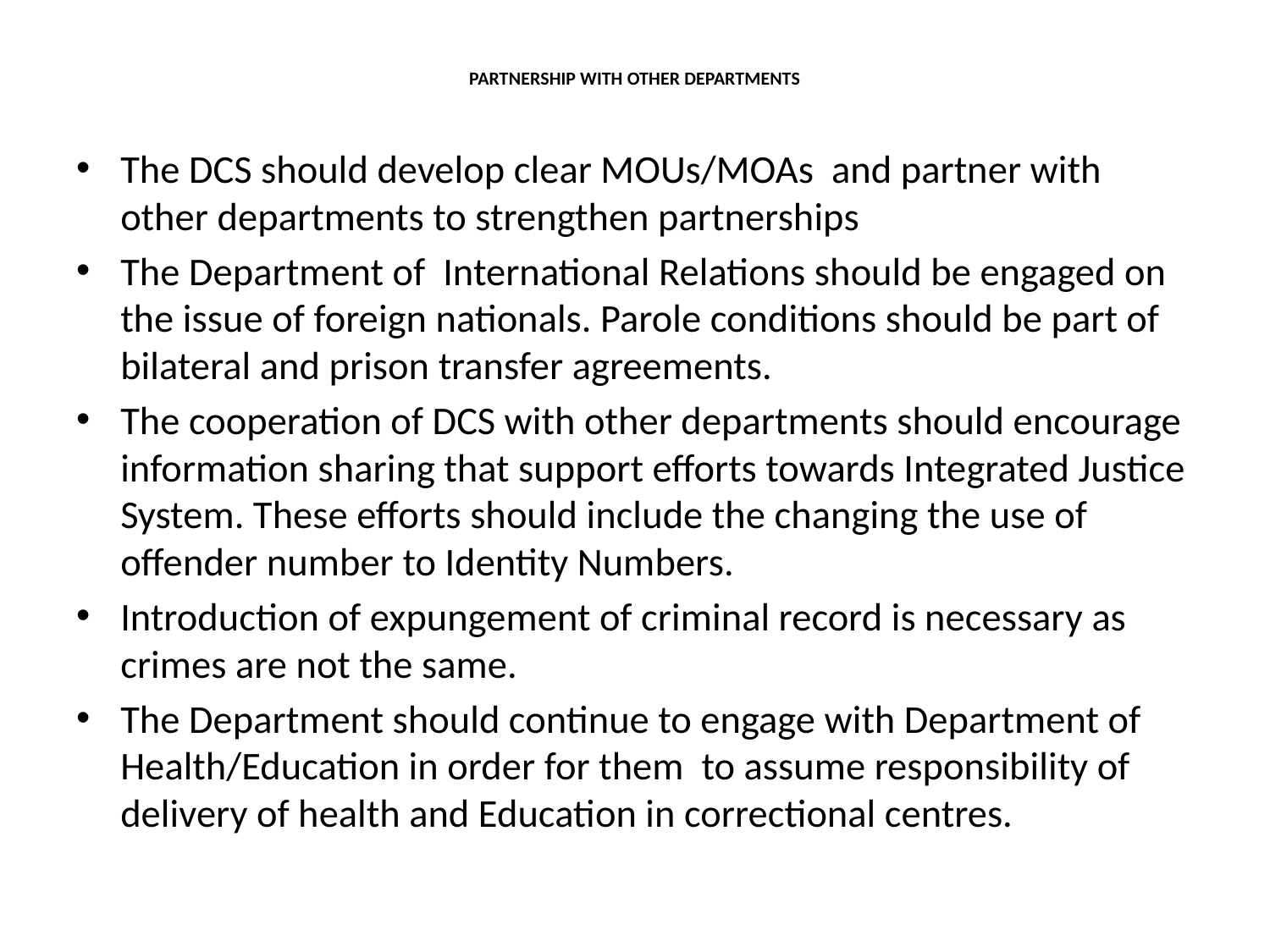

# PARTNERSHIP WITH OTHER DEPARTMENTS
The DCS should develop clear MOUs/MOAs  and partner with other departments to strengthen partnerships
The Department of  International Relations should be engaged on the issue of foreign nationals. Parole conditions should be part of bilateral and prison transfer agreements.
The cooperation of DCS with other departments should encourage information sharing that support efforts towards Integrated Justice System. These efforts should include the changing the use of offender number to Identity Numbers.
Introduction of expungement of criminal record is necessary as crimes are not the same.
The Department should continue to engage with Department of Health/Education in order for them  to assume responsibility of delivery of health and Education in correctional centres.